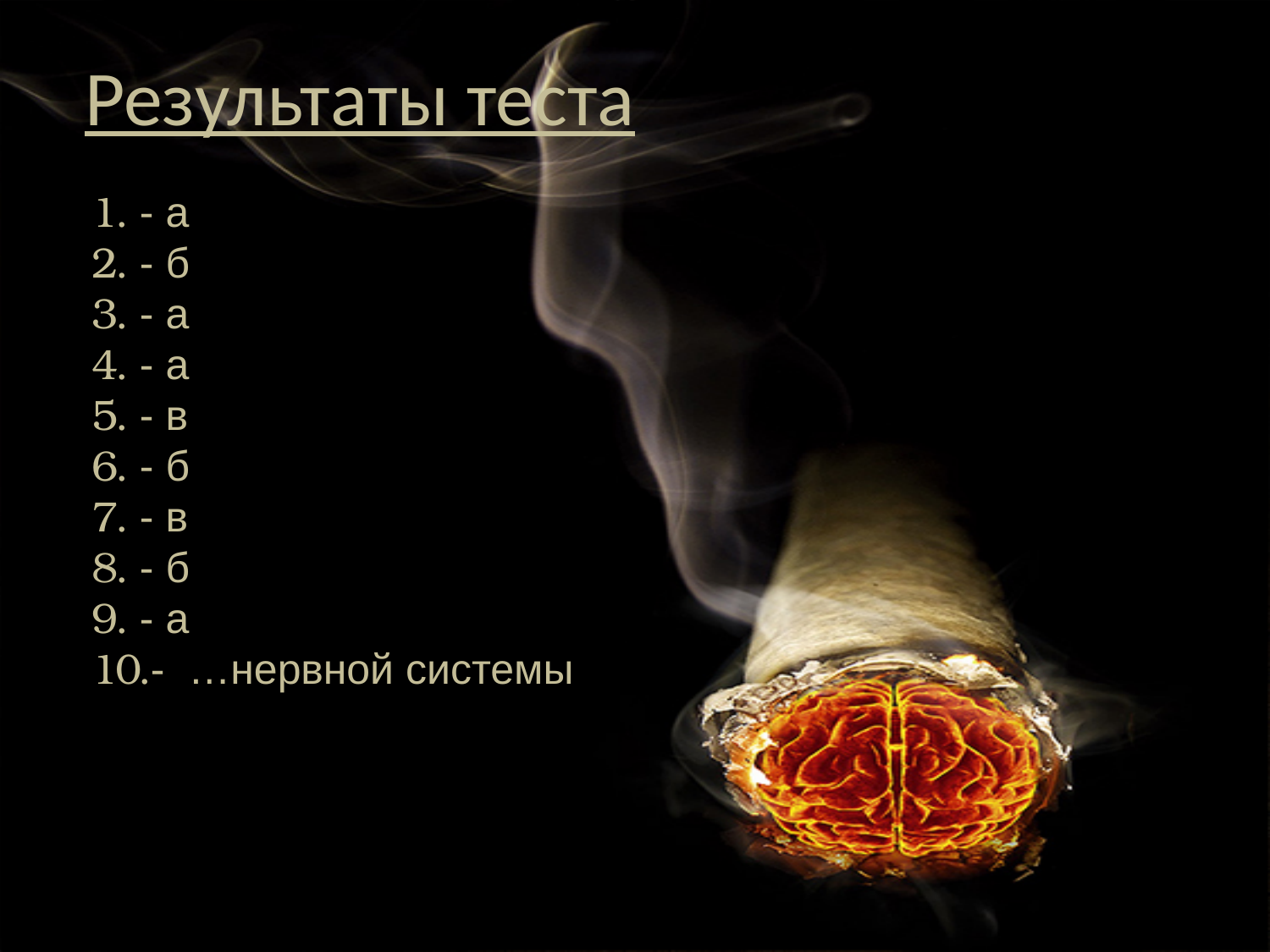

# Результаты теста
- а
- б
- а
- а
- в
- б
- в
- б
- а
-  …нервной системы